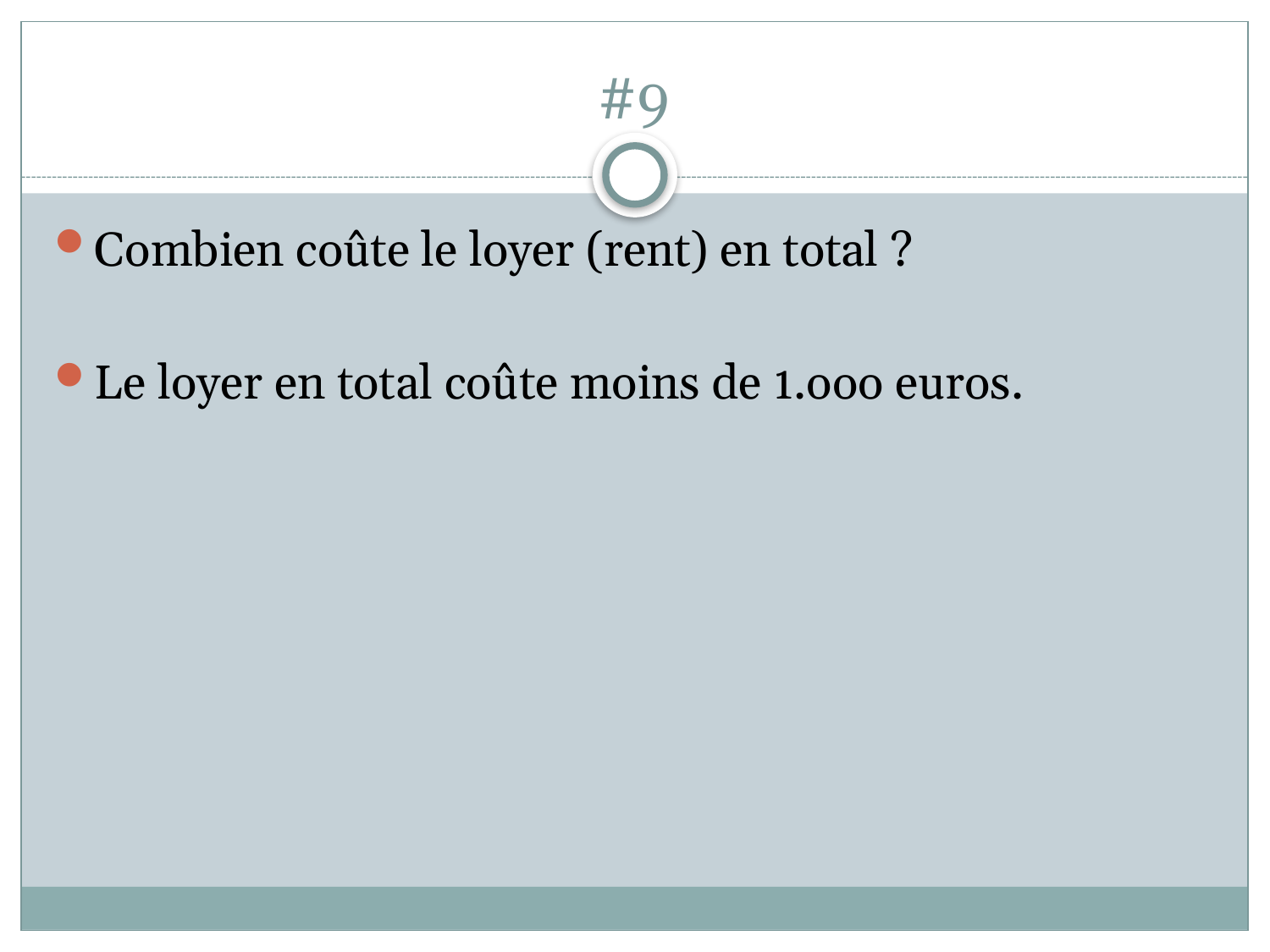

# #9
Combien coûte le loyer (rent) en total ?

Le loyer en total coûte moins de 1.ooo euros.